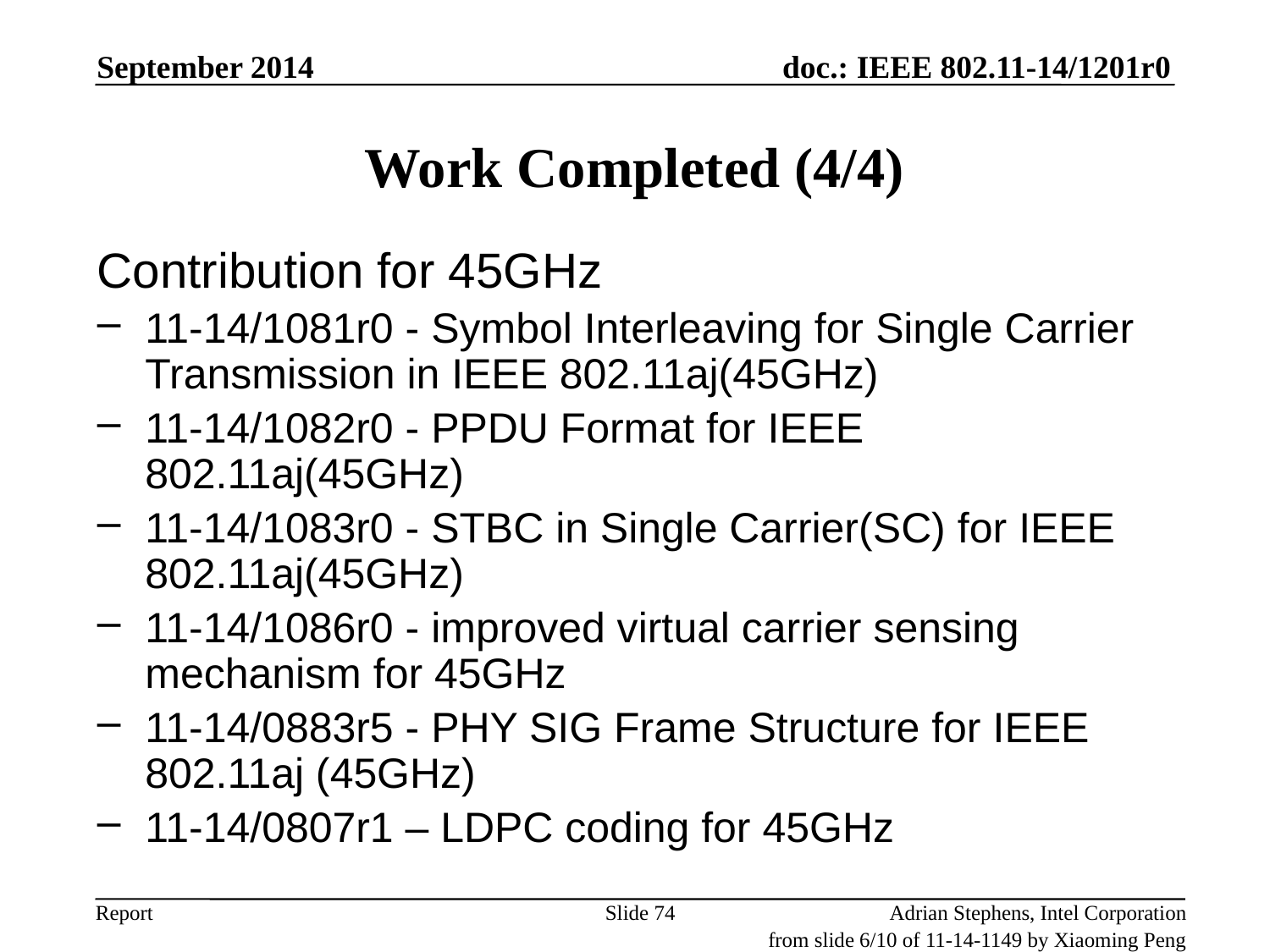

September 2014
# Work Completed (4/4)
Contribution for 45GHz
11-14/1081r0 - Symbol Interleaving for Single Carrier Transmission in IEEE 802.11aj(45GHz)
11-14/1082r0 - PPDU Format for IEEE 802.11aj(45GHz)
11-14/1083r0 - STBC in Single Carrier(SC) for IEEE 802.11aj(45GHz)
11-14/1086r0 - improved virtual carrier sensing mechanism for 45GHz
11-14/0883r5 - PHY SIG Frame Structure for IEEE 802.11aj (45GHz)
11-14/0807r1 – LDPC coding for 45GHz

Slide 74
Adrian Stephens, Intel Corporation
from slide 6/10 of 11-14-1149 by Xiaoming Peng